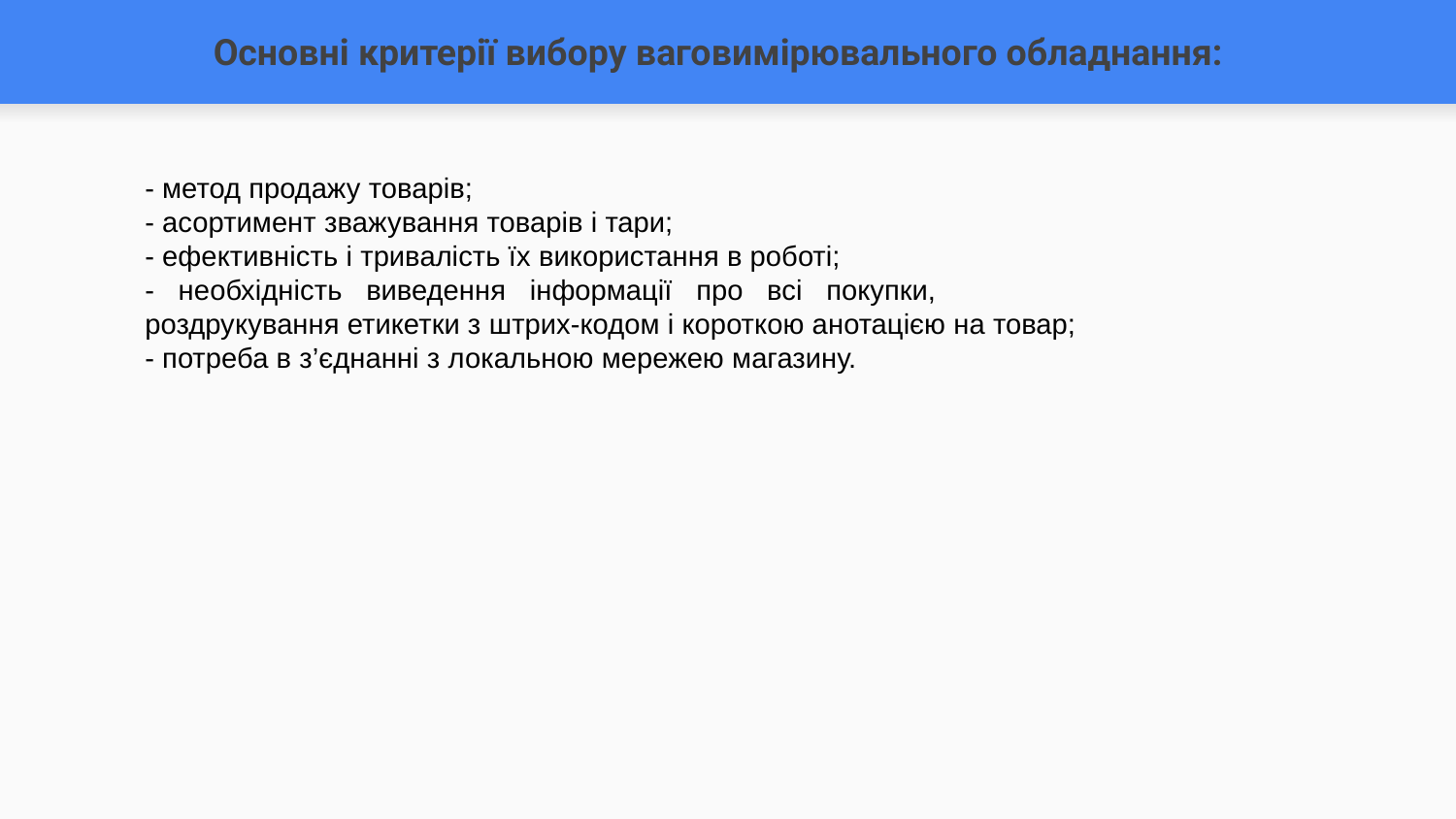

# Основні критерії вибору ваговимірювального обладнання:
- метод продажу товарів;
- асортимент зважування товарів і тари;
- ефективність і тривалість їх використання в роботі;
-   необхідність   виведення   інформації   про   всі   покупки,   роздрукування етикетки з штрих-кодом і короткою анотацією на товар;
- потреба в з’єднанні з локальною мережею магазину.